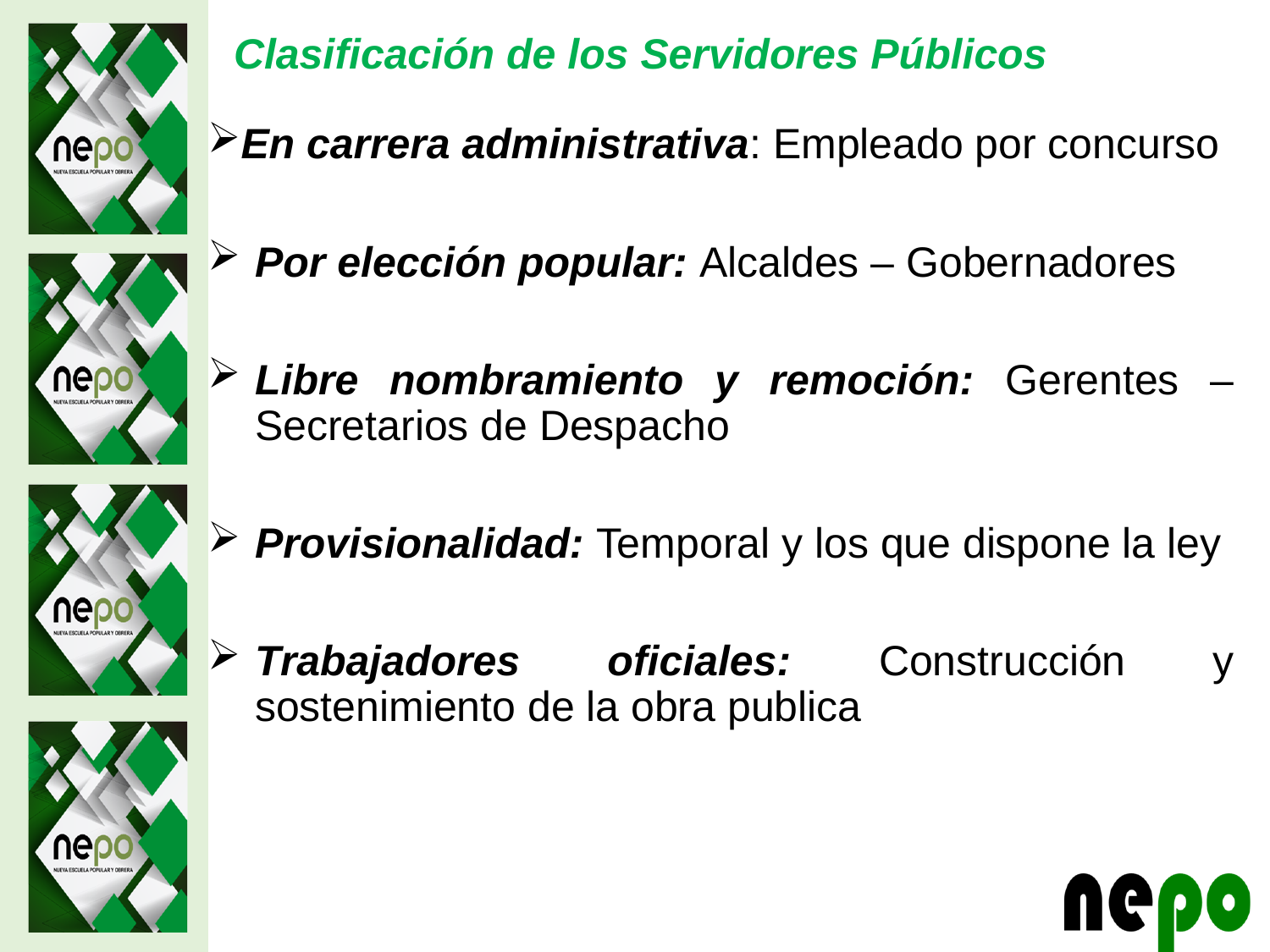

# Clasificación de los Servidores Públicos
En carrera administrativa: Empleado por concurso

Por elección popular: Alcaldes – Gobernadores

Libre nombramiento y remoción: Gerentes – Secretarios de Despacho

Provisionalidad: Temporal y los que dispone la ley

Trabajadores oficiales: Construcción y sostenimiento de la obra publica